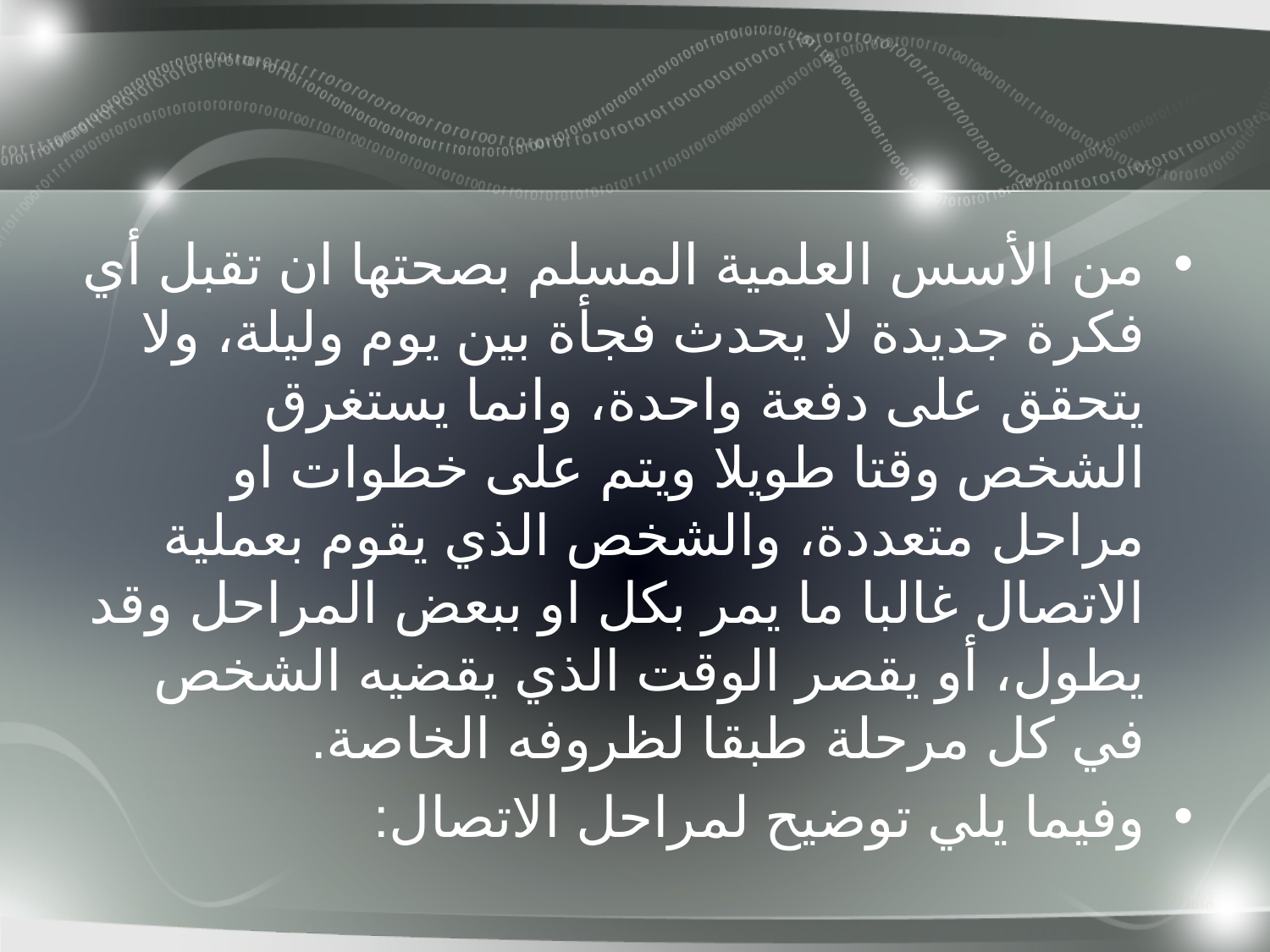

#
من الأسس العلمية المسلم بصحتها ان تقبل أي فكرة جديدة لا يحدث فجأة بين يوم وليلة، ولا يتحقق على دفعة واحدة، وانما يستغرق الشخص وقتا طويلا ويتم على خطوات او مراحل متعددة، والشخص الذي يقوم بعملية الاتصال غالبا ما يمر بكل او ببعض المراحل وقد يطول، أو يقصر الوقت الذي يقضيه الشخص في كل مرحلة طبقا لظروفه الخاصة.
وفيما يلي توضيح لمراحل الاتصال: